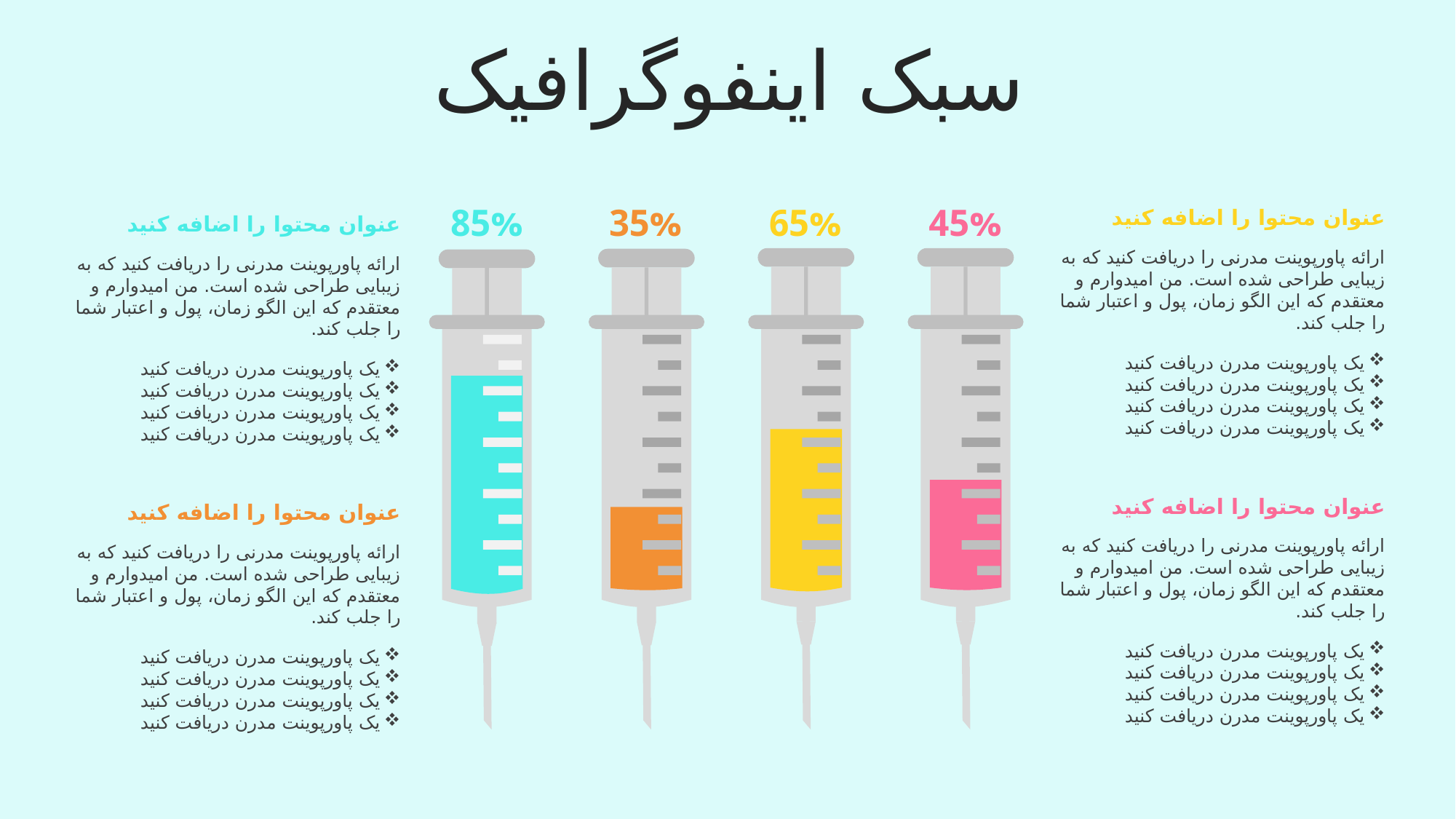

سبک اینفوگرافیک
85%
35%
65%
45%
عنوان محتوا را اضافه کنید
ارائه پاورپوینت مدرنی را دریافت کنید که به زیبایی طراحی شده است. من امیدوارم و معتقدم که این الگو زمان، پول و اعتبار شما را جلب کند.
یک پاورپوینت مدرن دریافت کنید
یک پاورپوینت مدرن دریافت کنید
یک پاورپوینت مدرن دریافت کنید
یک پاورپوینت مدرن دریافت کنید
عنوان محتوا را اضافه کنید
ارائه پاورپوینت مدرنی را دریافت کنید که به زیبایی طراحی شده است. من امیدوارم و معتقدم که این الگو زمان، پول و اعتبار شما را جلب کند.
یک پاورپوینت مدرن دریافت کنید
یک پاورپوینت مدرن دریافت کنید
یک پاورپوینت مدرن دریافت کنید
یک پاورپوینت مدرن دریافت کنید

عنوان محتوا را اضافه کنید
ارائه پاورپوینت مدرنی را دریافت کنید که به زیبایی طراحی شده است. من امیدوارم و معتقدم که این الگو زمان، پول و اعتبار شما را جلب کند.
یک پاورپوینت مدرن دریافت کنید
یک پاورپوینت مدرن دریافت کنید
یک پاورپوینت مدرن دریافت کنید
یک پاورپوینت مدرن دریافت کنید
عنوان محتوا را اضافه کنید
ارائه پاورپوینت مدرنی را دریافت کنید که به زیبایی طراحی شده است. من امیدوارم و معتقدم که این الگو زمان، پول و اعتبار شما را جلب کند.
یک پاورپوینت مدرن دریافت کنید
یک پاورپوینت مدرن دریافت کنید
یک پاورپوینت مدرن دریافت کنید
یک پاورپوینت مدرن دریافت کنید